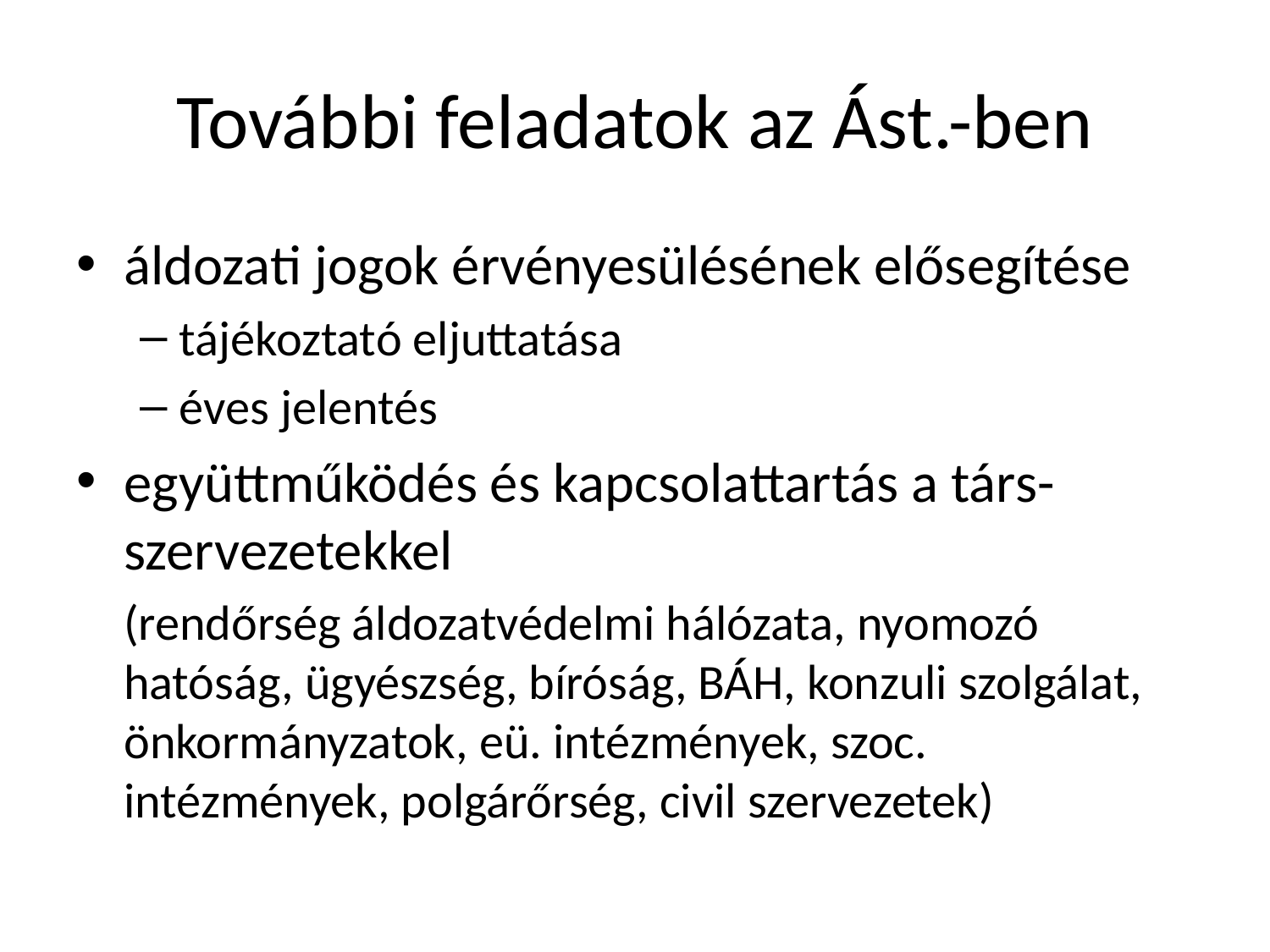

# További feladatok az Ást.-ben
áldozati jogok érvényesülésének elősegítése
tájékoztató eljuttatása
éves jelentés
együttműködés és kapcsolattartás a társ-szervezetekkel
	(rendőrség áldozatvédelmi hálózata, nyomozó hatóság, ügyészség, bíróság, BÁH, konzuli szolgálat, önkormányzatok, eü. intézmények, szoc. intézmények, polgárőrség, civil szervezetek)